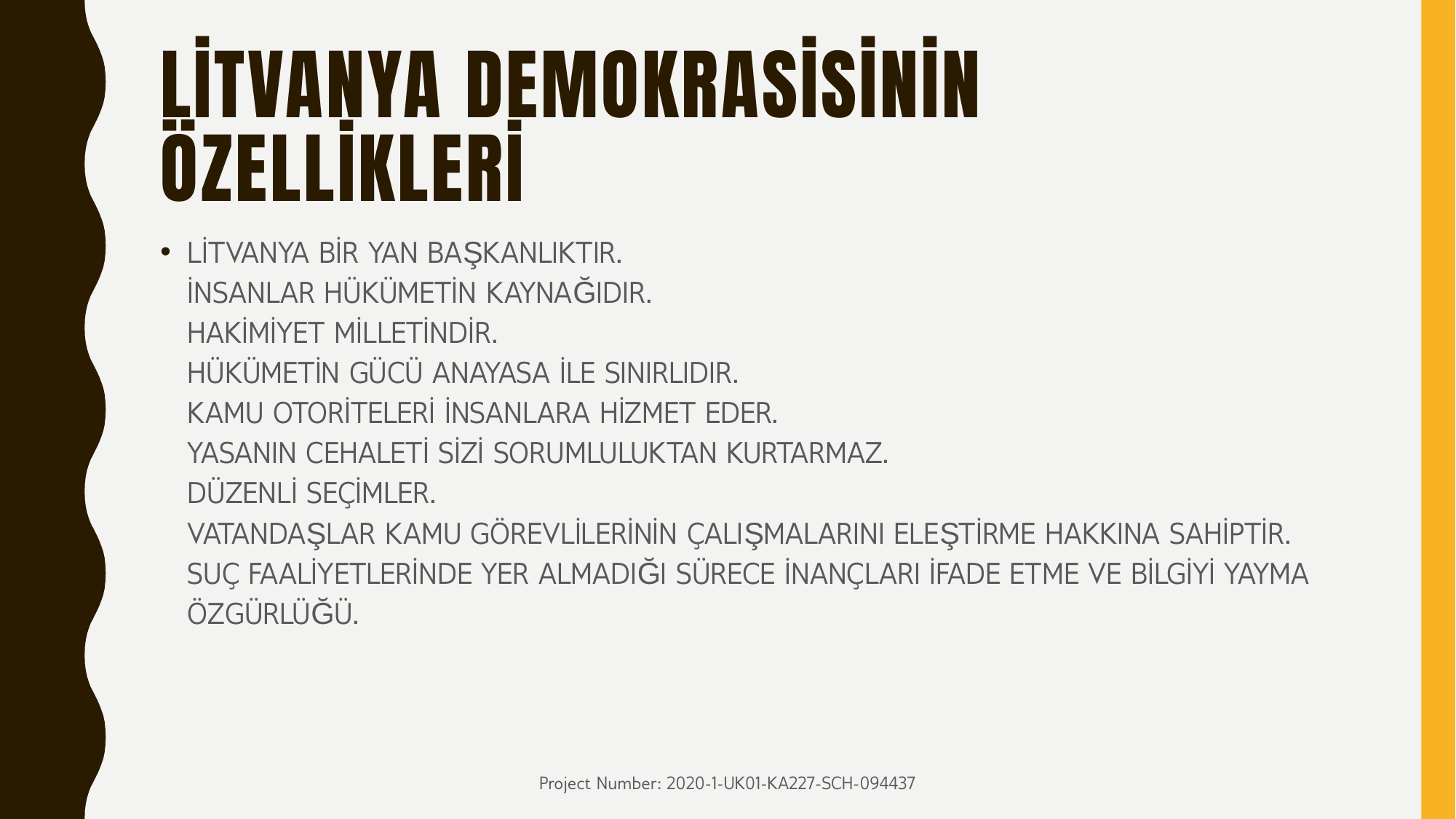

# LİTVANYA DEMOKRASİSİNİN ÖZELLİKLERİ
LİTVANYA BİR YAN BAŞKANLIKTIR.
İNSANLAR HÜKÜMETİN KAYNAĞIDIR.
HAKİMİYET MİLLETİNDİR.
HÜKÜMETİN GÜCÜ ANAYASA İLE SINIRLIDIR.
KAMU OTORİTELERİ İNSANLARA HİZMET EDER.
YASANIN CEHALETİ SİZİ SORUMLULUKTAN KURTARMAZ.
DÜZENLİ SEÇİMLER.
VATANDAŞLAR KAMU GÖREVLİLERİNİN ÇALIŞMALARINI ELEŞTİRME HAKKINA SAHİPTİR.
SUÇ FAALİYETLERİNDE YER ALMADIĞI SÜRECE İNANÇLARI İFADE ETME VE BİLGİYİ YAYMA ÖZGÜRLÜĞÜ.
Project Number: 2020-1-UK01-KA227-SCH-094437